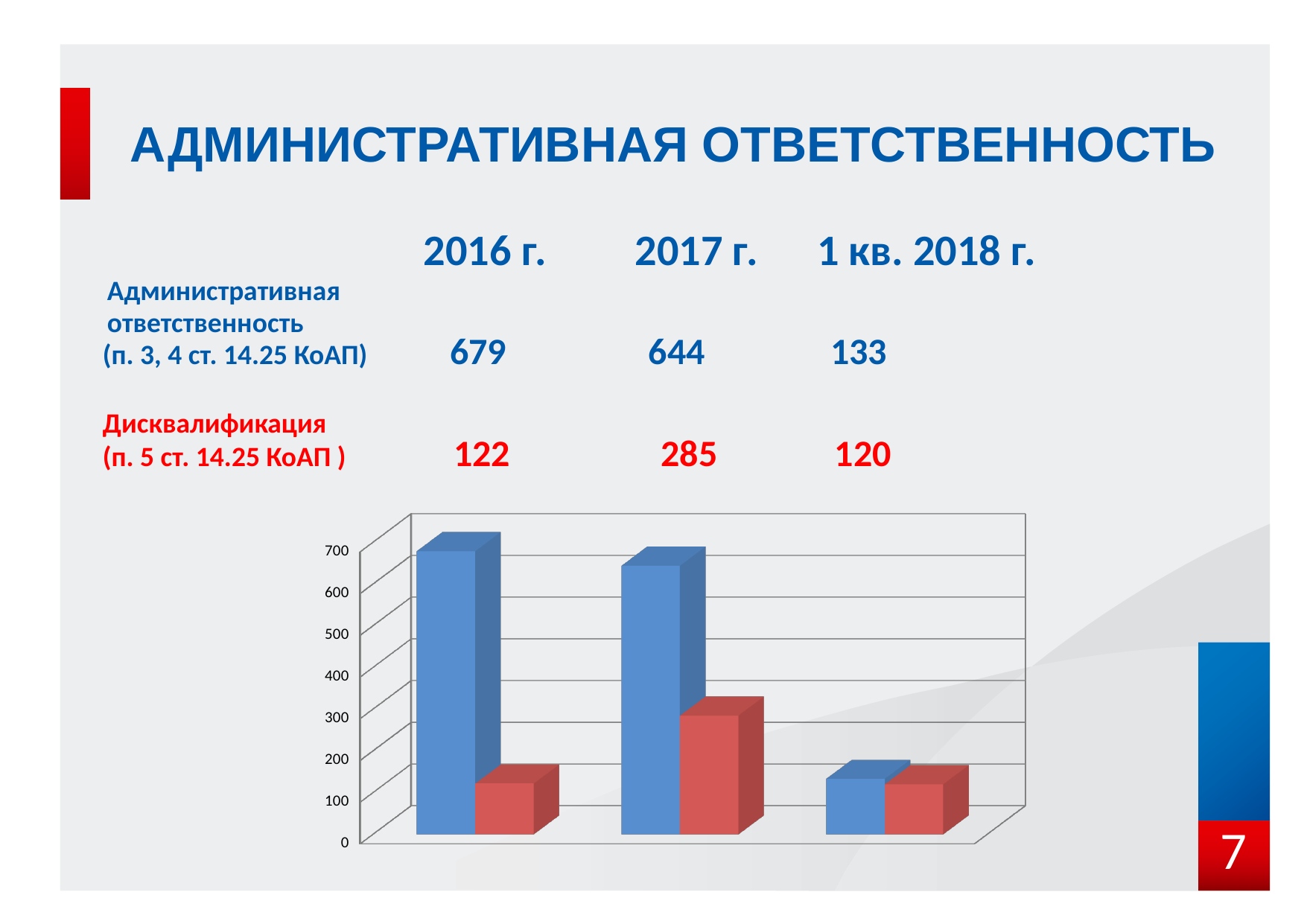

# АДМИНИСТРАТИВНАЯ ОТВЕТСТВЕННОСТЬ
                                                  2016 г.         2017 г.      1 кв. 2018 г.
Административная
ответственность
(п. 3, 4 ст. 14.25 КоАП)             679                 644               133

Дисквалификация
(п. 5 ст. 14.25 КоАП )                 122                  285              120

[unsupported chart]

7